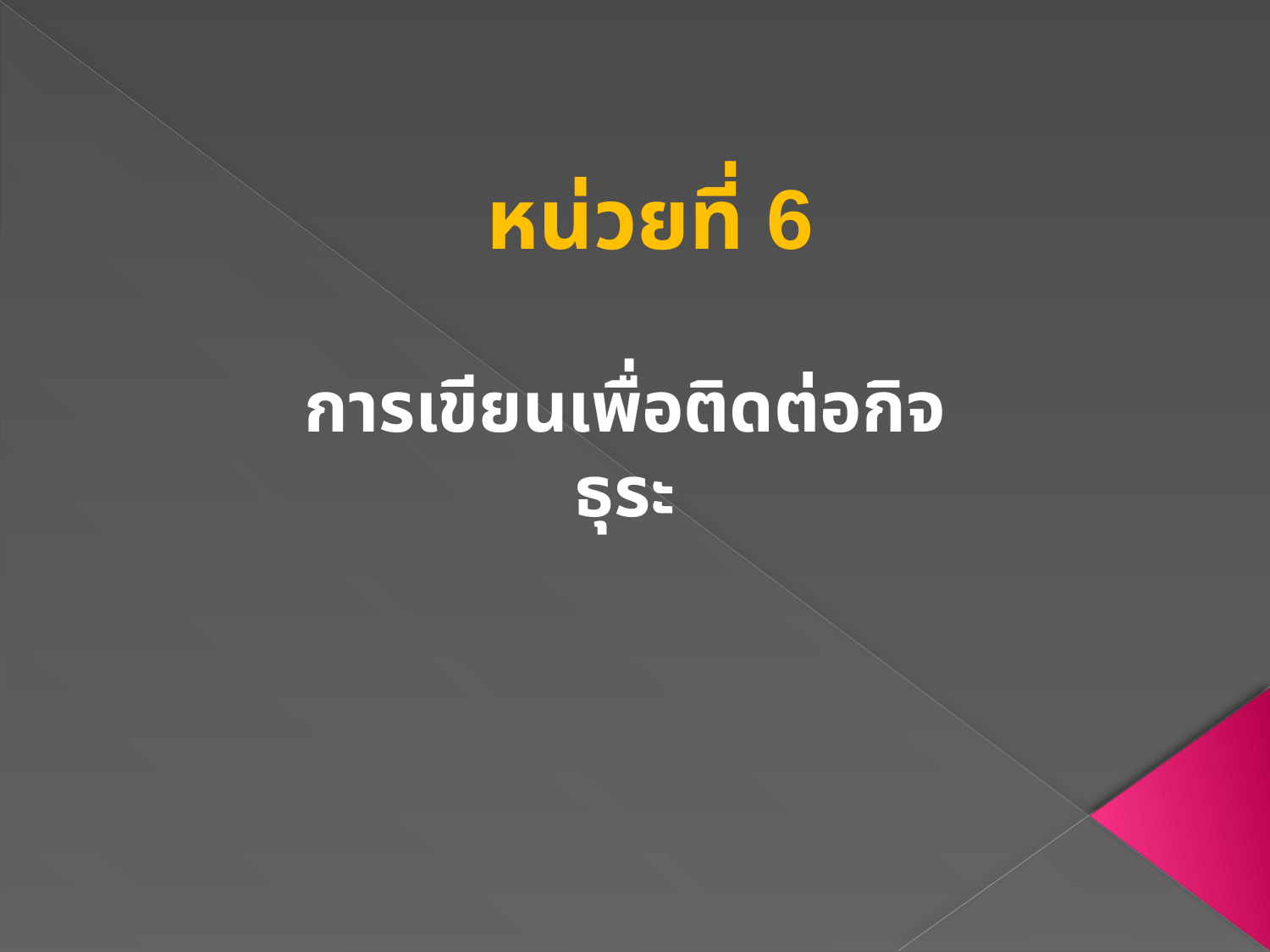

หน่วยที่ 6
การเขียนเพื่อติดต่อกิจธุระ